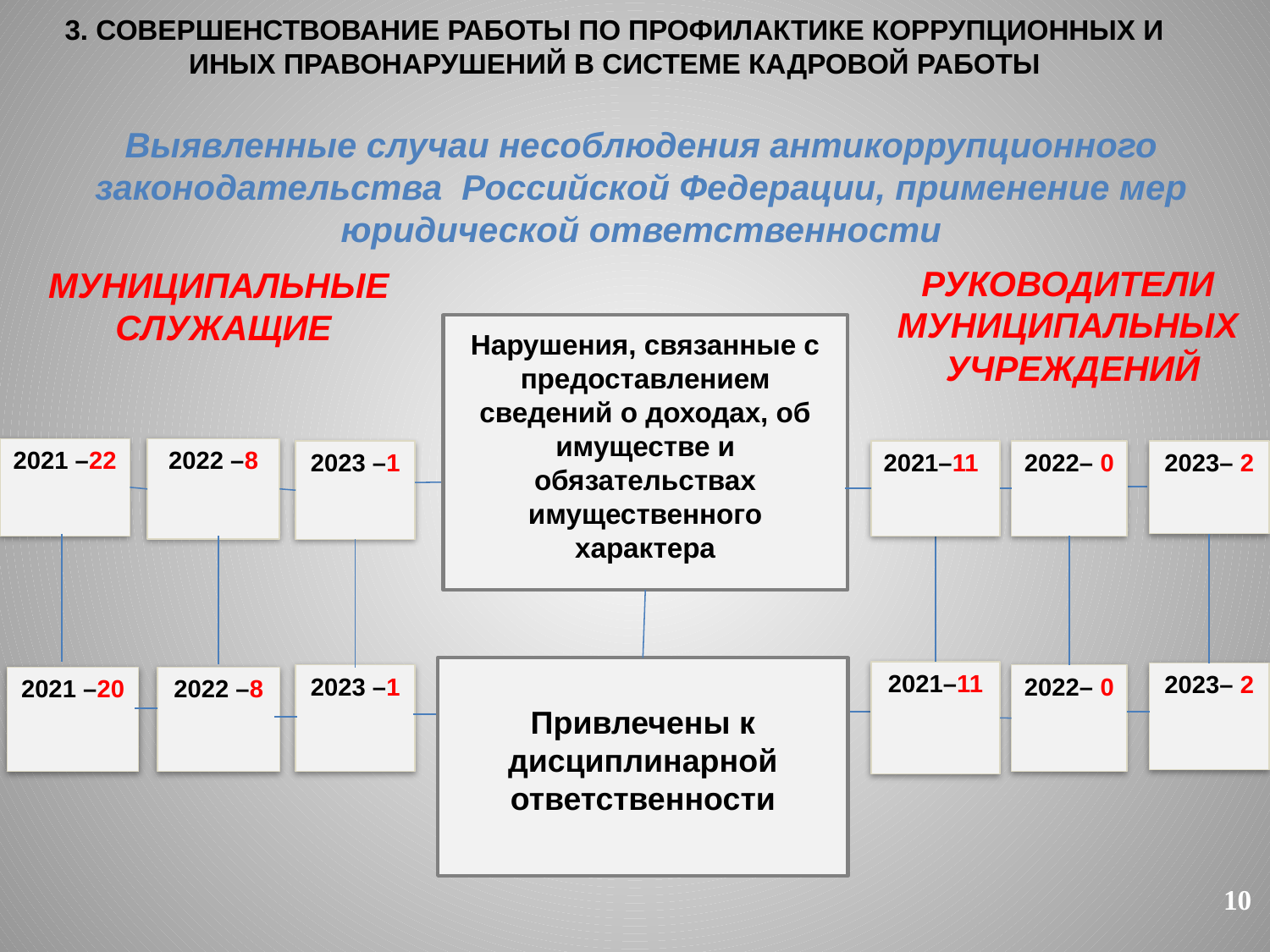

3. СОВЕРШЕНСТВОВАНИЕ РАБОТЫ ПО ПРОФИЛАКТИКЕ КОРРУПЦИОННЫХ И ИНЫХ ПРАВОНАРУШЕНИЙ В СИСТЕМЕ КАДРОВОЙ РАБОТЫ
Выявленные случаи несоблюдения антикоррупционного законодательства  Российской Федерации, применение мер юридической ответственности
РУКОВОДИТЕЛИ МУНИЦИПАЛЬНЫХ
 УЧРЕЖДЕНИЙ
МУНИЦИПАЛЬНЫЕ
 СЛУЖАЩИЕ

Нарушения, связанные с предоставлением сведений о доходах, об имуществе и обязательствах имущественного характера

2021 –22
2022 –8
2021–11
2023 –1
2022– 0
2023– 2

Привлечены к дисциплинарной ответственности

2021–11
2023– 2
2023 –1
2022– 0
2022 –8
2021 –20

10